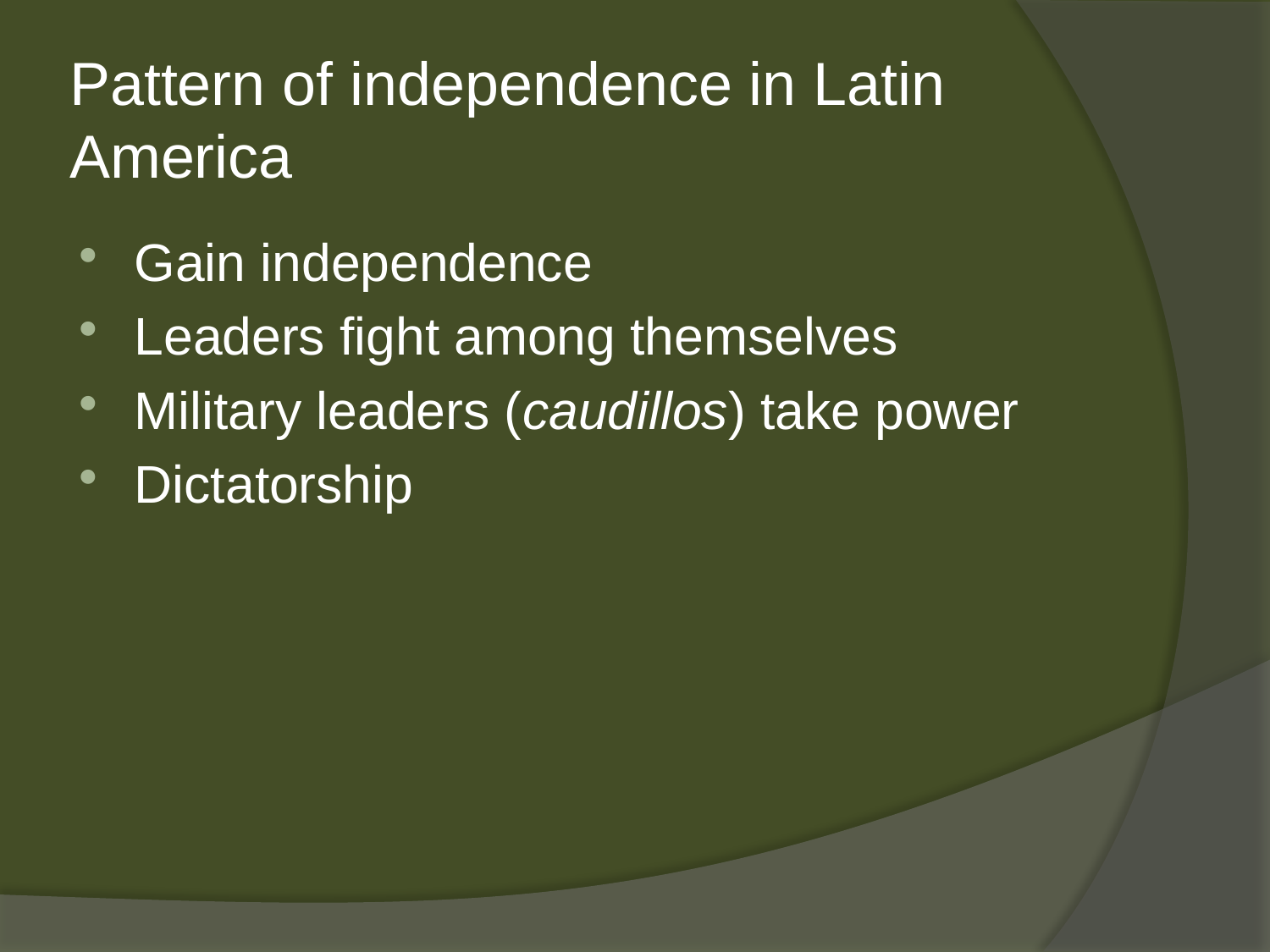

# Pattern of independence in Latin America
Gain independence
Leaders fight among themselves
Military leaders (caudillos) take power
Dictatorship